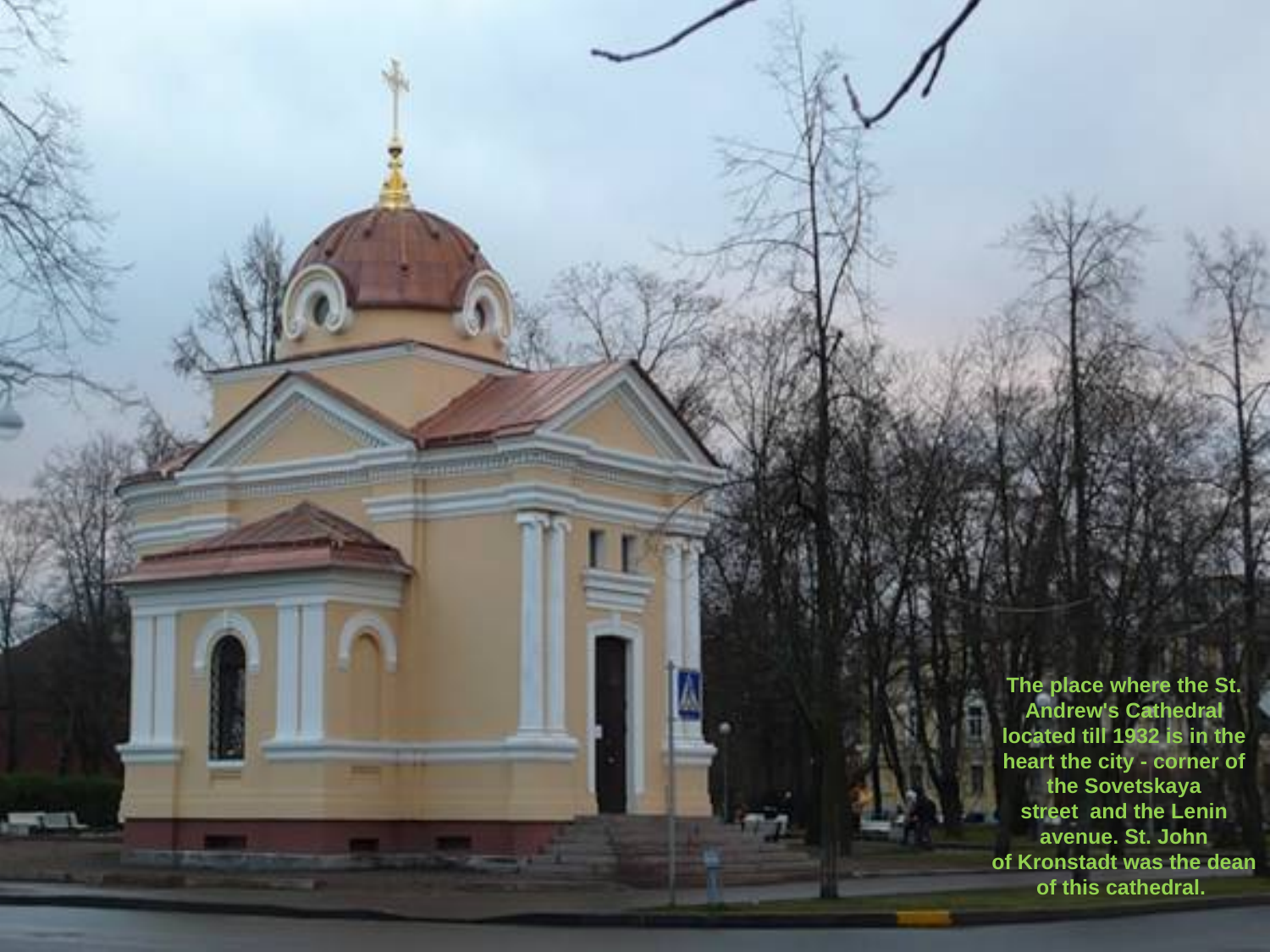

# The place where the St. Andrew's Cathedral located till 1932 is in the heart the city - corner of the Sovetskaya street  and the Lenin avenue. St. John of Kronstadt was the dean of this cathedral.